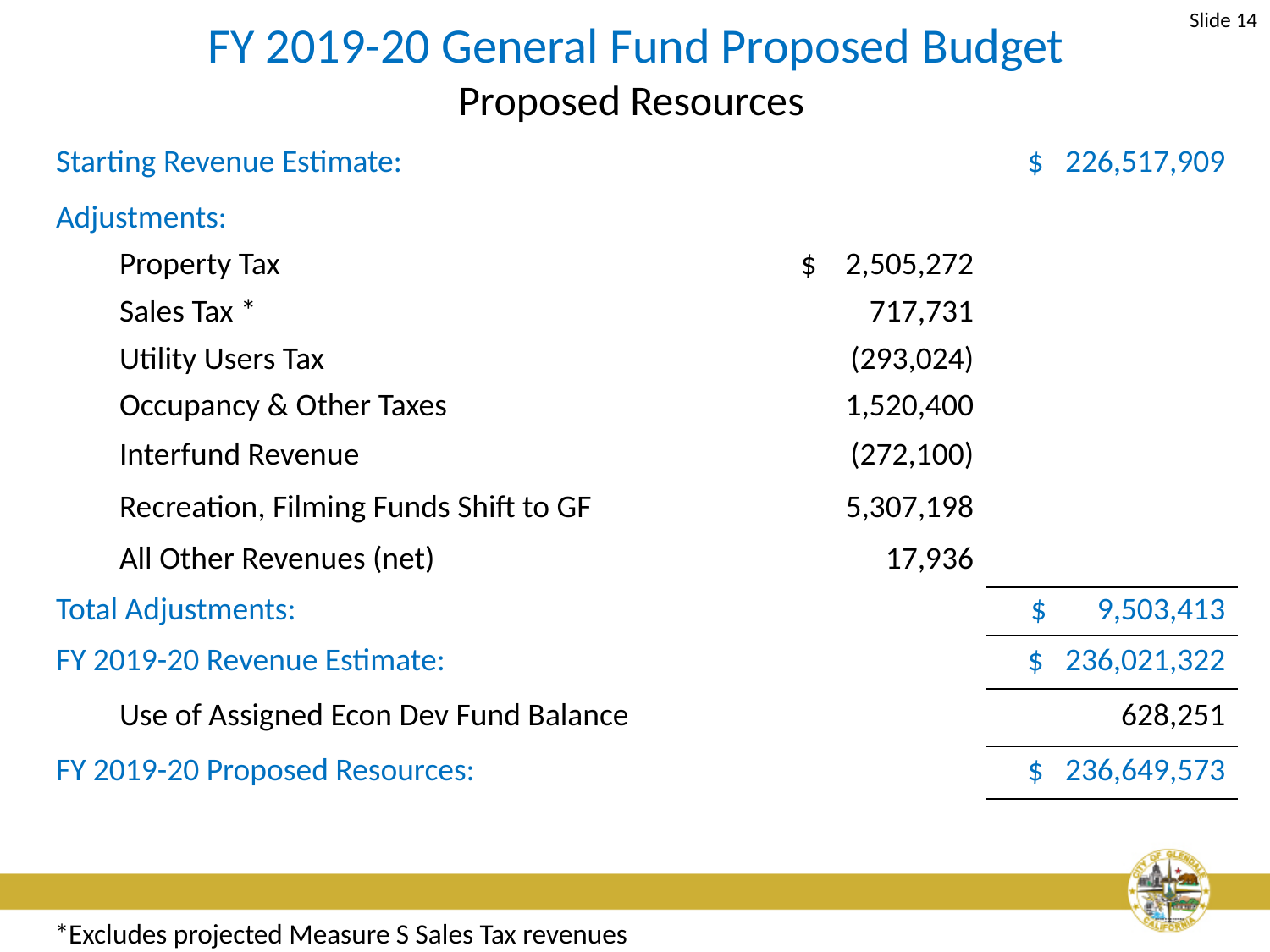

Slide 14
FY 2019-20 General Fund Proposed Budget
Proposed Resources
| Starting Revenue Estimate: |  | $ 226,517,909 |
| --- | --- | --- |
| Adjustments: |  |  |
| Property Tax | $ 2,505,272 |  |
| Sales Tax \* | 717,731 |  |
| Utility Users Tax | (293,024) |  |
| Occupancy & Other Taxes | 1,520,400 |  |
| Interfund Revenue | (272,100) |  |
| Recreation, Filming Funds Shift to GF | 5,307,198 |  |
| All Other Revenues (net) | 17,936 |  |
| Total Adjustments: |  | $ 9,503,413 |
| FY 2019-20 Revenue Estimate: |  | $ 236,021,322 |
| Use of Assigned Econ Dev Fund Balance |  | 628,251 |
| FY 2019-20 Proposed Resources: |  | $ 236,649,573 |
*Excludes projected Measure S Sales Tax revenues